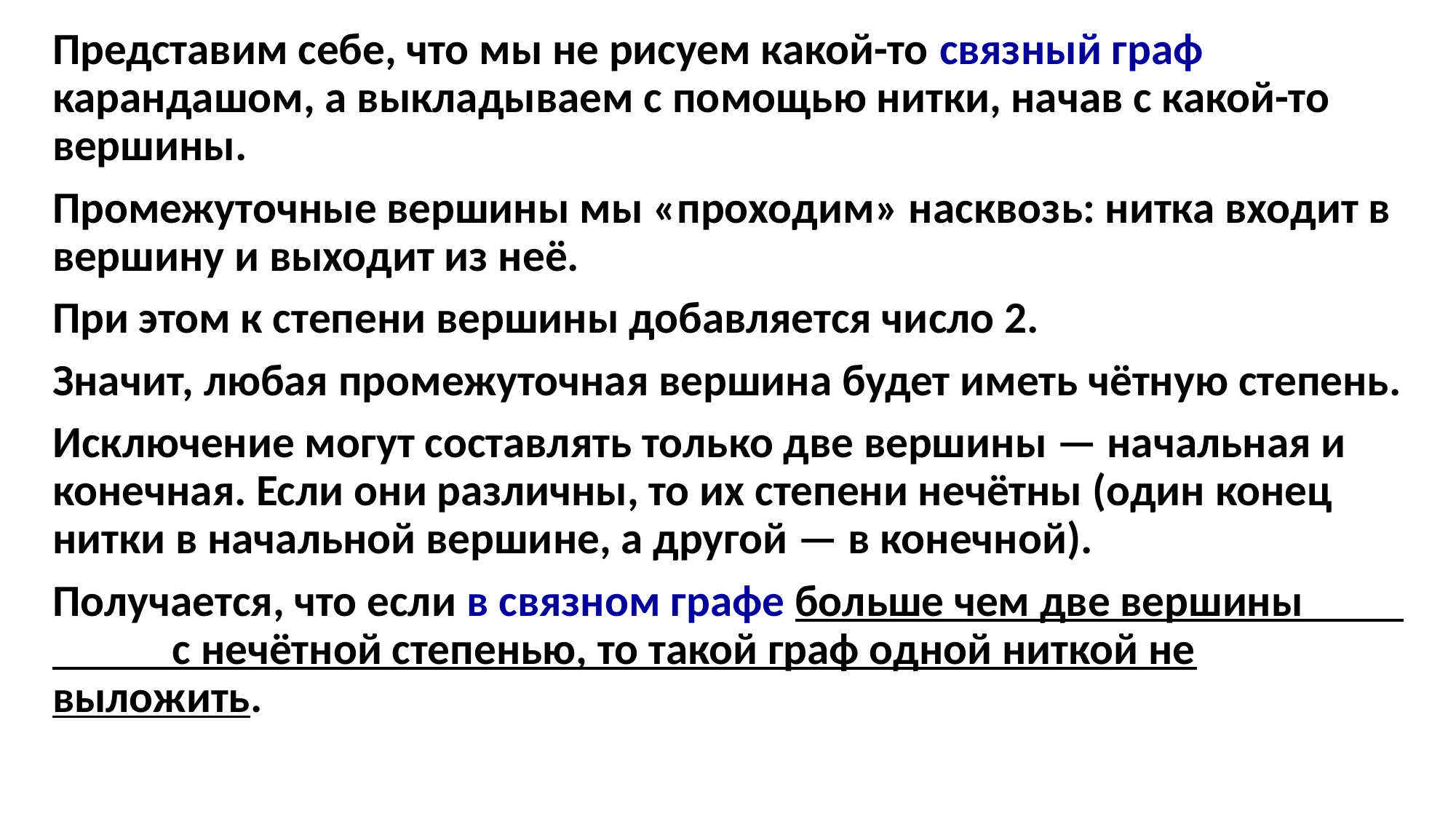

Представим себе, что мы не рисуем какой-то связный граф карандашом, а выкладываем с помощью нитки, начав с какой-то вершины.
Промежуточные вершины мы «проходим» насквозь: нитка входит в вершину и выходит из неё.
При этом к степени вершины добавляется число 2.
Значит, любая промежуточная вершина будет иметь чётную степень.
Исключение могут составлять только две вершины — начальная и конечная. Если они различны, то их степени нечётны (один конец нитки в начальной вершине, а другой — в конечной).
Получается, что если в связном графе больше чем две вершины                       с нечётной степенью, то такой граф одной ниткой не выложить.